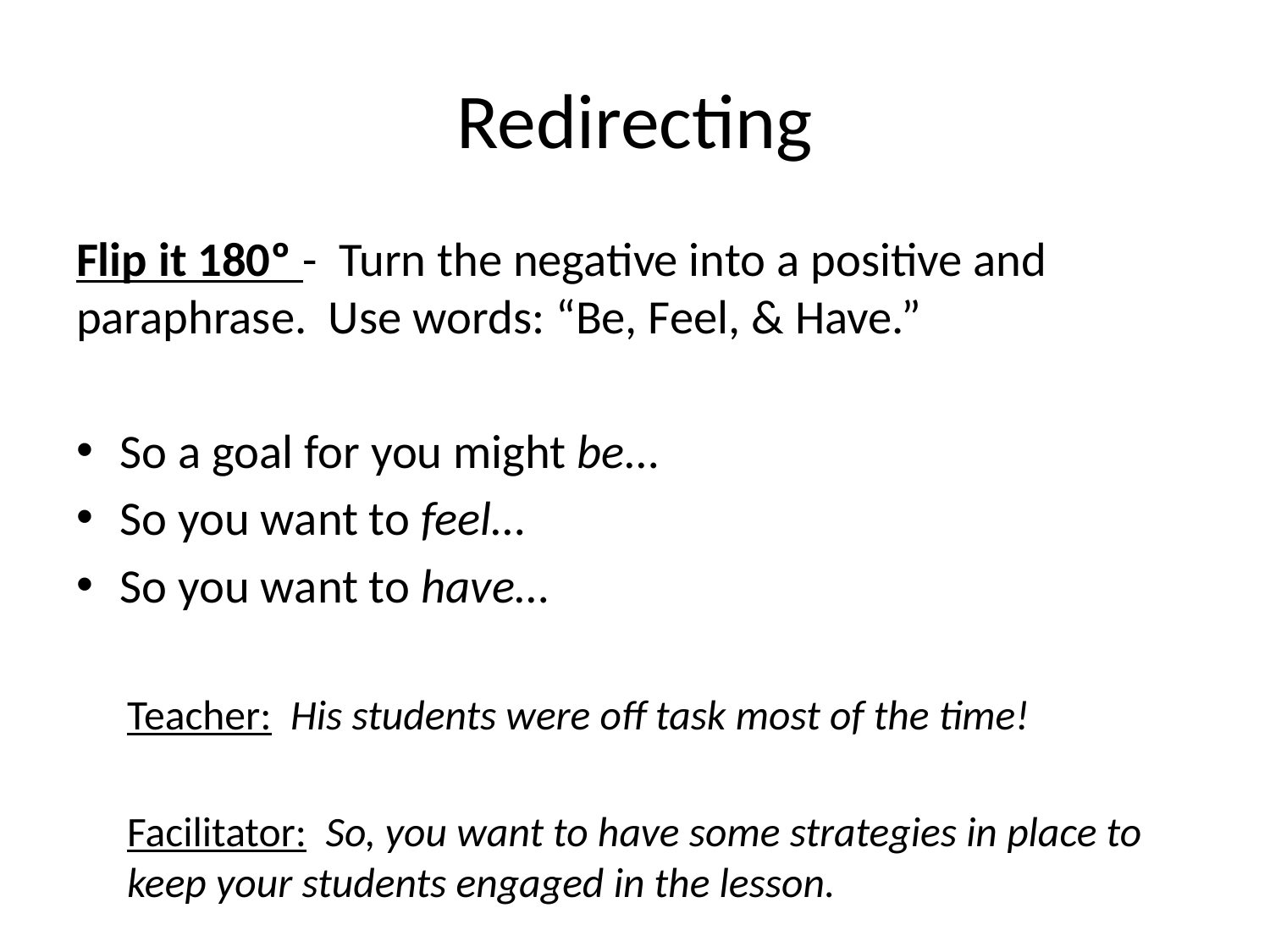

# Redirecting
Flip it 180º -  Turn the negative into a positive and paraphrase.  Use words: “Be, Feel, & Have.”

So a goal for you might be…
So you want to feel…
So you want to have…

Teacher:  His students were off task most of the time!

Facilitator:  So, you want to have some strategies in place to keep your students engaged in the lesson.